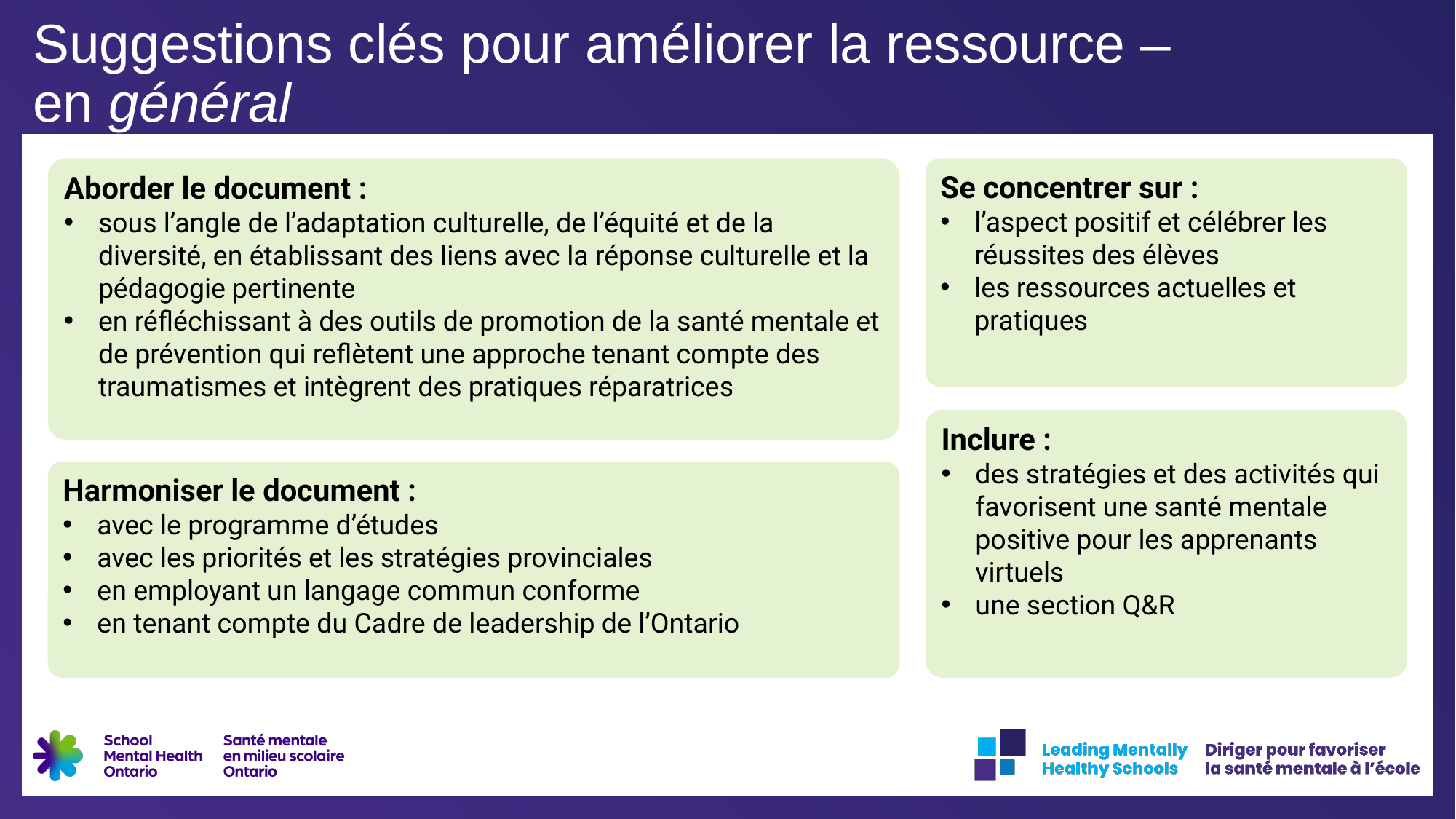

# Suggestions clés pour améliorer la ressource – en général
Aborder le document :
sous l’angle de l’adaptation culturelle, de l’équité et de la diversité, en établissant des liens avec la réponse culturelle et la pédagogie pertinente
en réfléchissant à des outils de promotion de la santé mentale et de prévention qui reflètent une approche tenant compte des traumatismes et intègrent des pratiques réparatrices
Se concentrer sur :
l’aspect positif et célébrer les réussites des élèves
les ressources actuelles et pratiques
Inclure :
des stratégies et des activités qui favorisent une santé mentale positive pour les apprenants virtuels
une section Q&R
Harmoniser le document :
avec le programme d’études
avec les priorités et les stratégies provinciales
en employant un langage commun conforme
en tenant compte du Cadre de leadership de l’Ontario